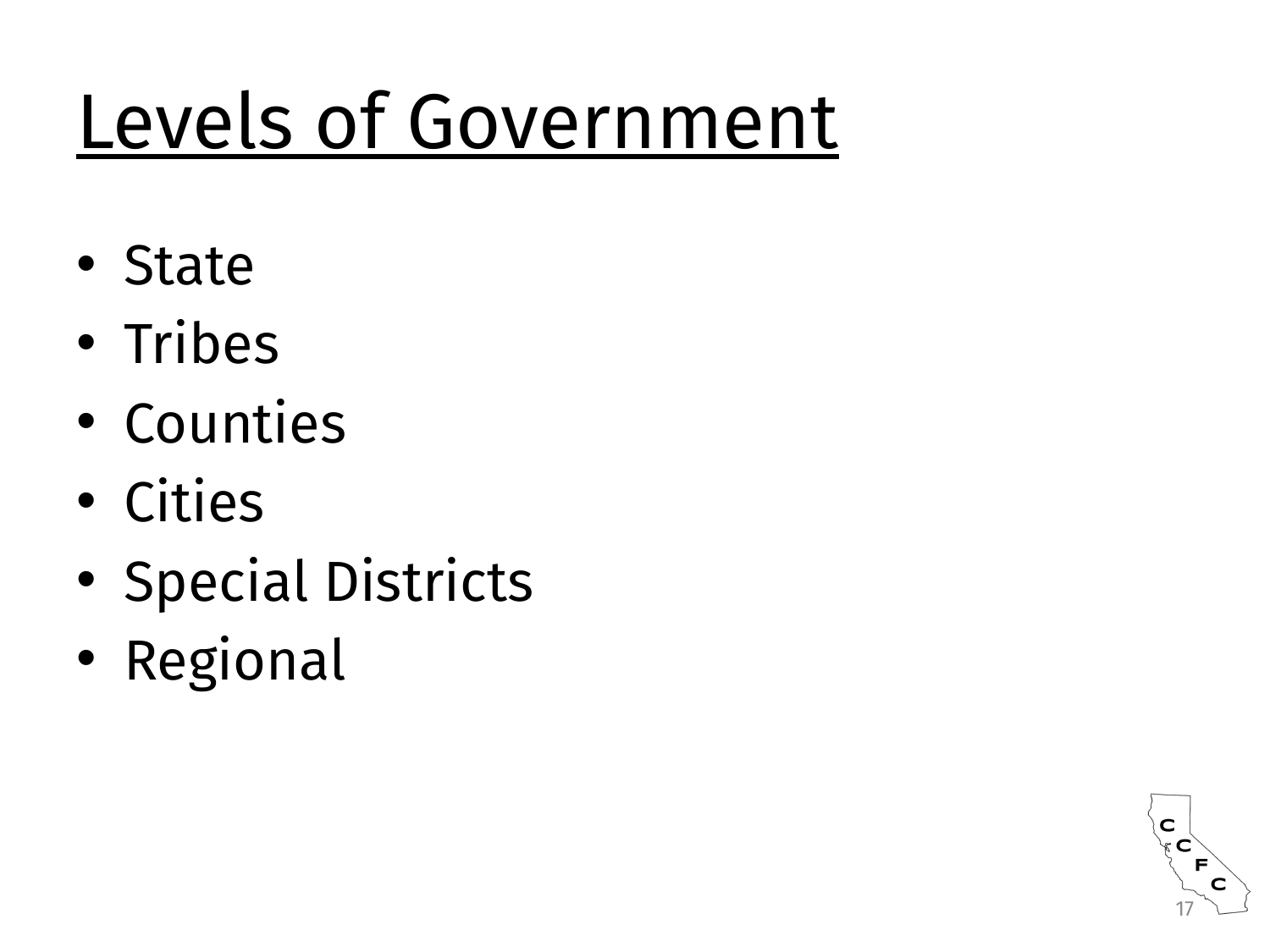

# Levels of Government
State
Tribes
Counties
Cities
Special Districts
Regional
17